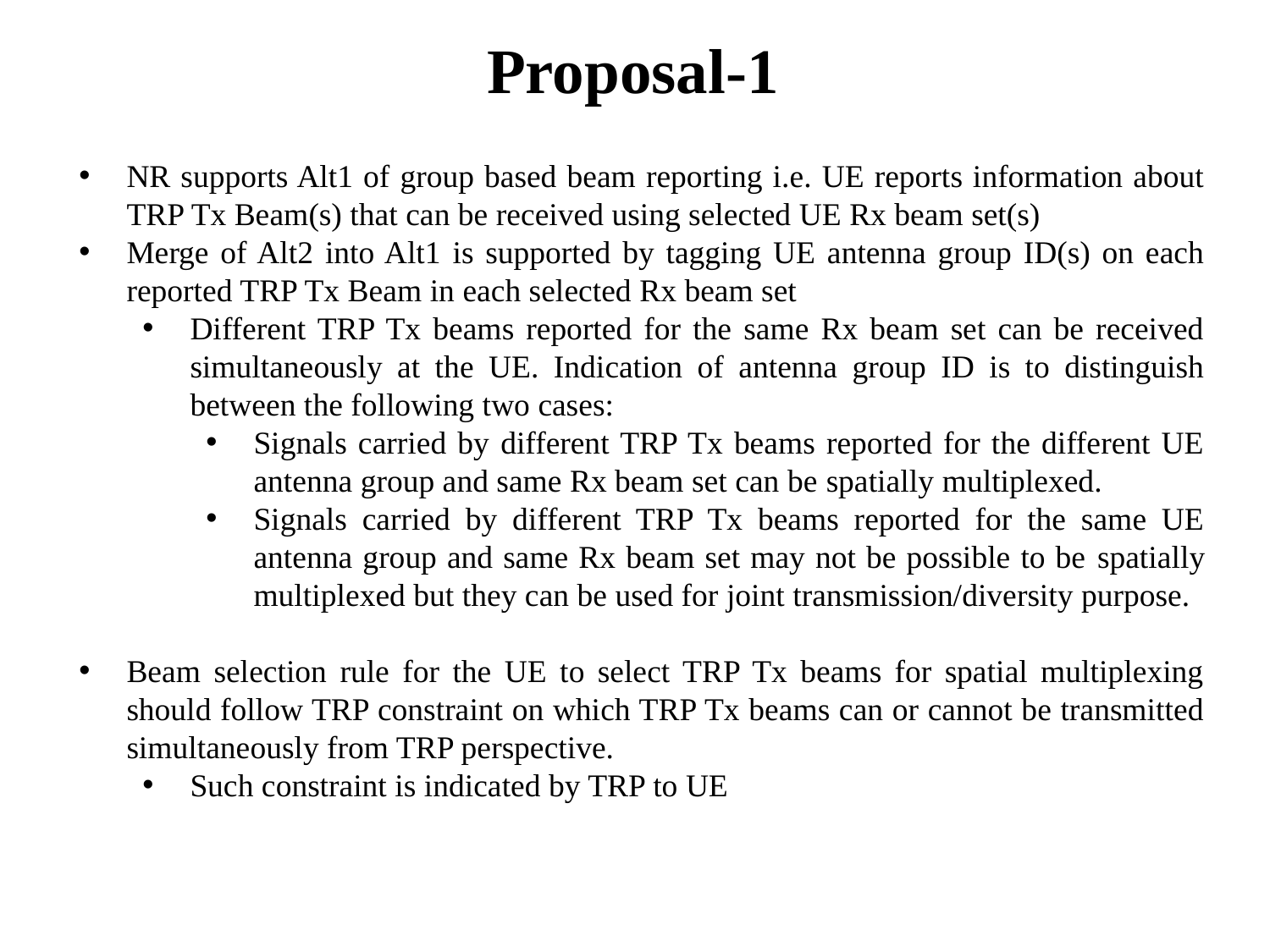

# Proposal-1

NR supports Alt1 of group based beam reporting i.e. UE reports information about TRP Tx Beam(s) that can be received using selected UE Rx beam set(s)
Merge of Alt2 into Alt1 is supported by tagging UE antenna group ID(s) on each reported TRP Tx Beam in each selected Rx beam set
Different TRP Tx beams reported for the same Rx beam set can be received simultaneously at the UE. Indication of antenna group ID is to distinguish between the following two cases:
Signals carried by different TRP Tx beams reported for the different UE antenna group and same Rx beam set can be spatially multiplexed.
Signals carried by different TRP Tx beams reported for the same UE antenna group and same Rx beam set may not be possible to be spatially multiplexed but they can be used for joint transmission/diversity purpose.

Beam selection rule for the UE to select TRP Tx beams for spatial multiplexing should follow TRP constraint on which TRP Tx beams can or cannot be transmitted simultaneously from TRP perspective.
Such constraint is indicated by TRP to UE